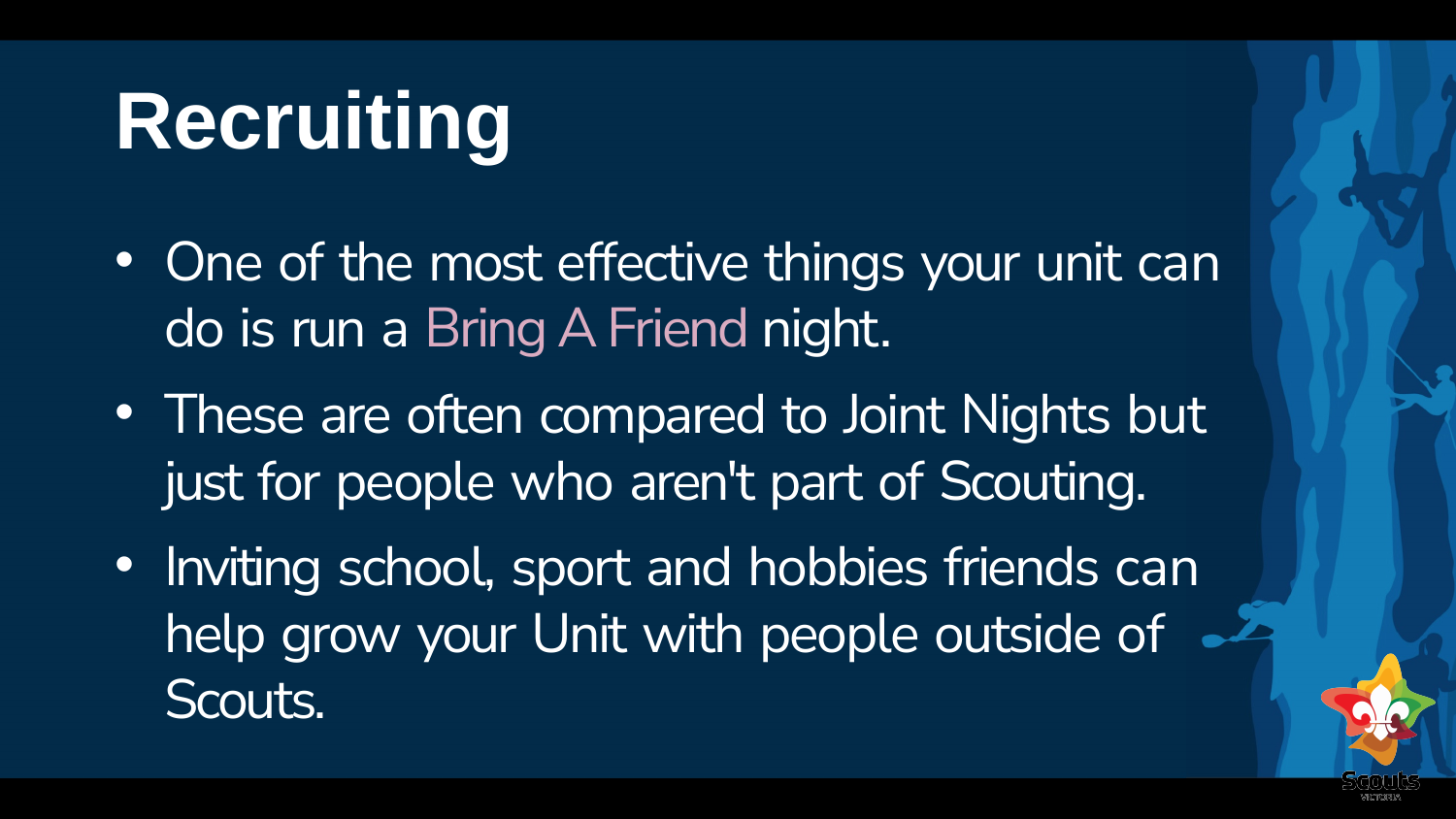

# Recruiting
One of the most effective things your unit can do is run a Bring A Friend night.
These are often compared to Joint Nights but just for people who aren't part of Scouting.
Inviting school, sport and hobbies friends can help grow your Unit with people outside of Scouts.